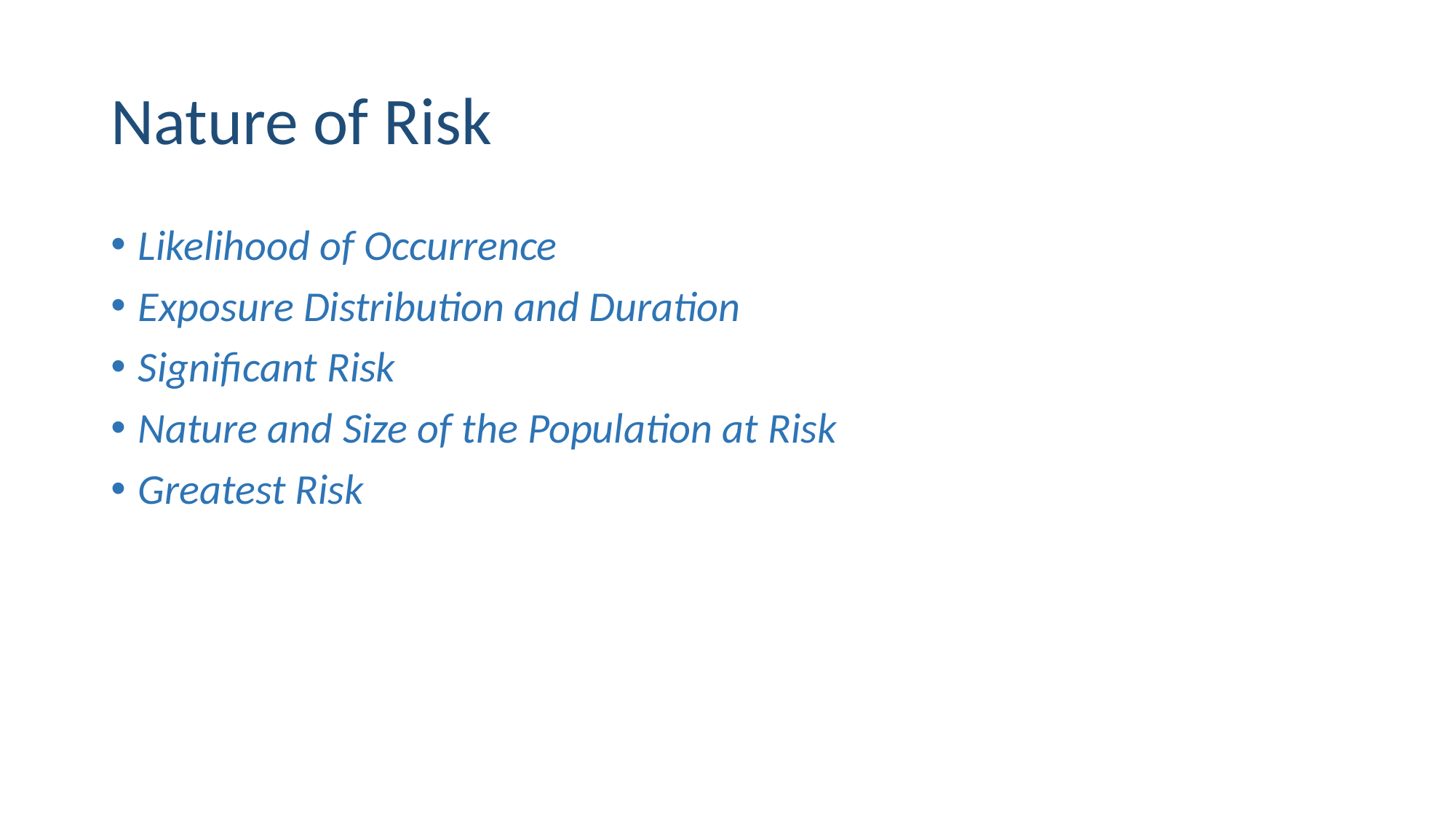

# Nature of Risk
Likelihood of Occurrence
Exposure Distribution and Duration
Significant Risk
Nature and Size of the Population at Risk
Greatest Risk